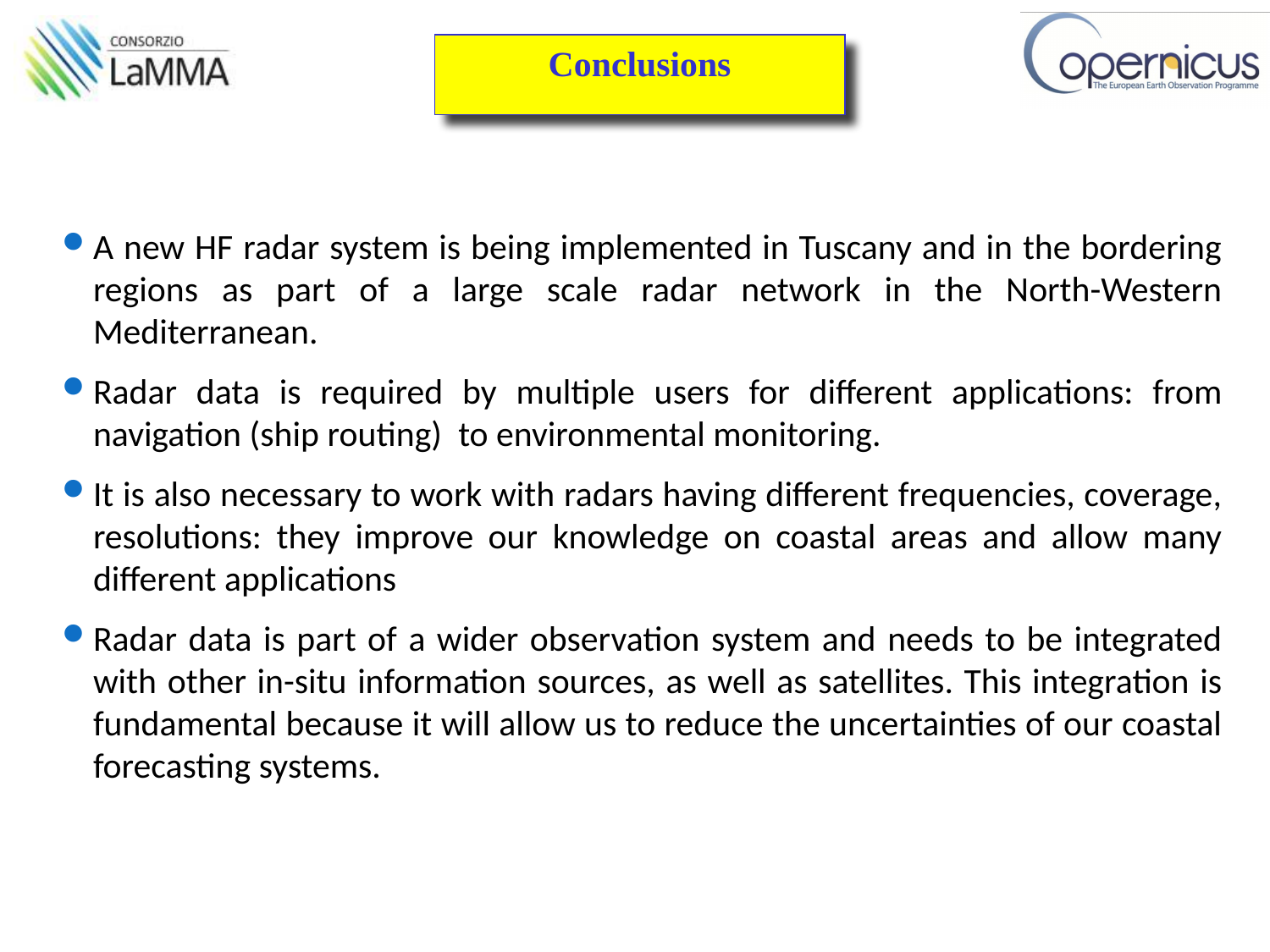

Conclusions
A new HF radar system is being implemented in Tuscany and in the bordering regions as part of a large scale radar network in the North-Western Mediterranean.
Radar data is required by multiple users for different applications: from navigation (ship routing)  to environmental monitoring.
It is also necessary to work with radars having different frequencies, coverage, resolutions: they improve our knowledge on coastal areas and allow many different applications
Radar data is part of a wider observation system and needs to be integrated with other in-situ information sources, as well as satellites. This integration is fundamental because it will allow us to reduce the uncertainties of our coastal forecasting systems.